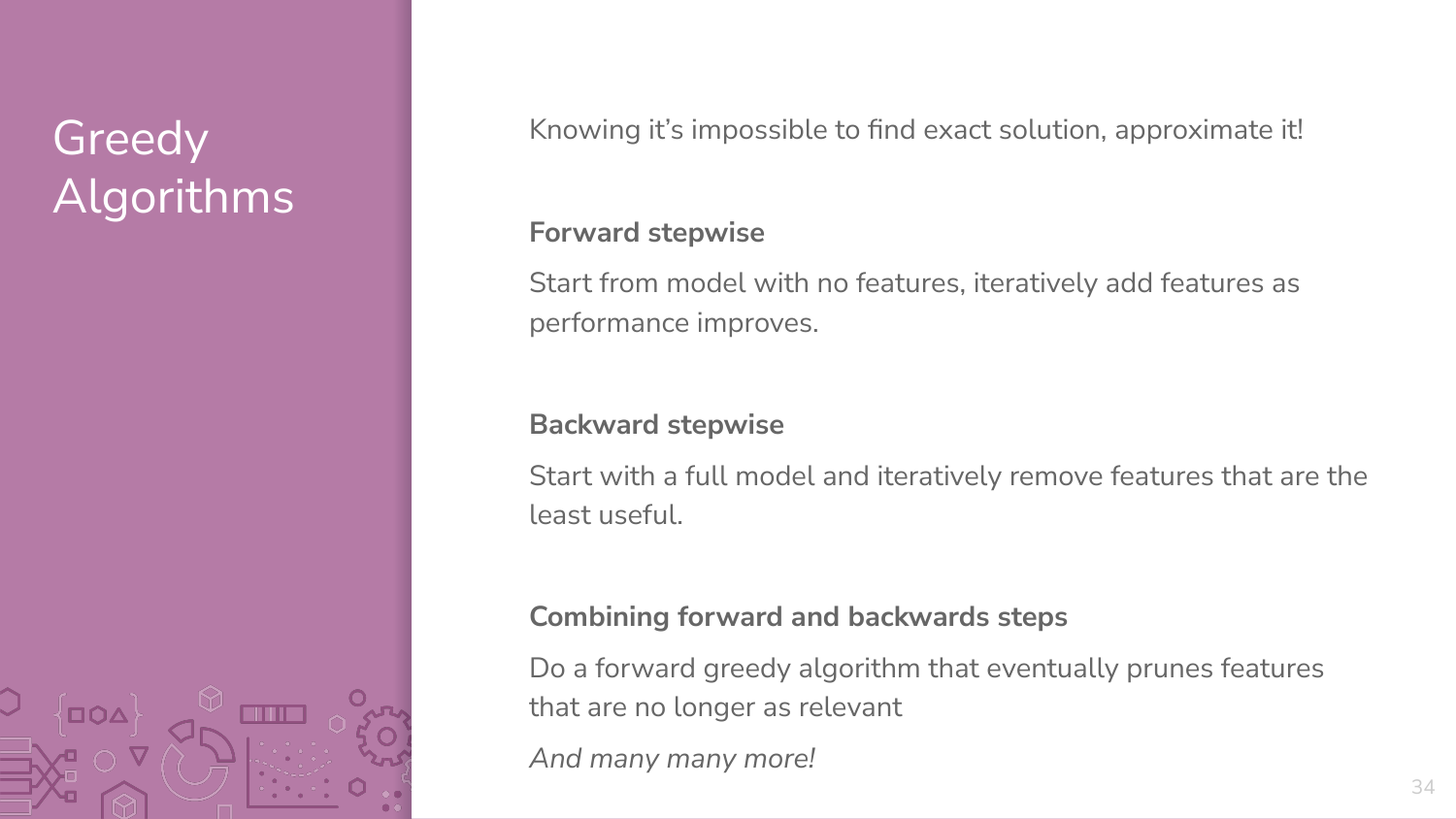

# Greedy Algorithms
Knowing it’s impossible to find exact solution, approximate it!

Forward stepwise
Start from model with no features, iteratively add features as performance improves.

Backward stepwise
Start with a full model and iteratively remove features that are the least useful.

Combining forward and backwards steps
Do a forward greedy algorithm that eventually prunes features that are no longer as relevant
And many many more!
34